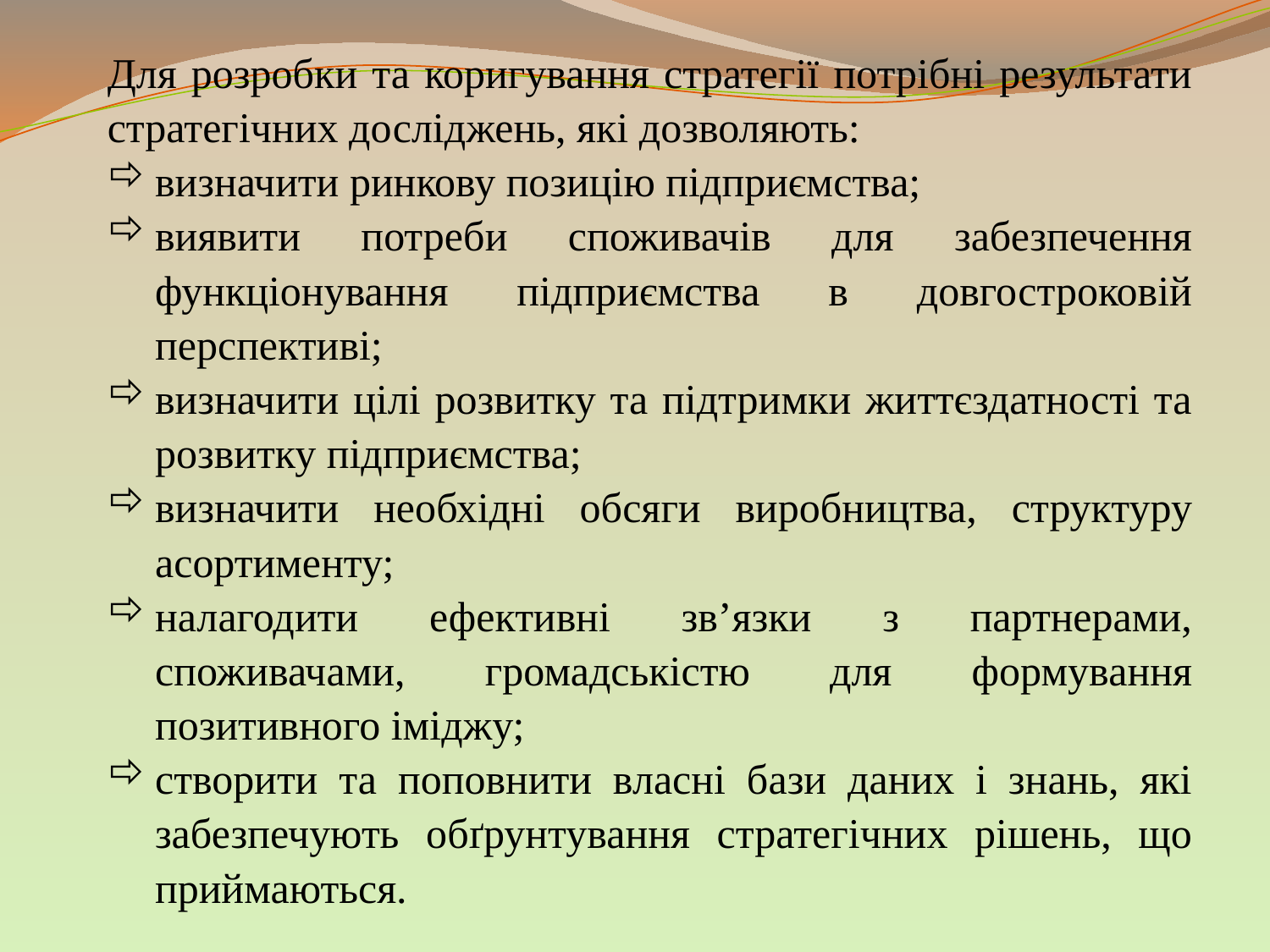

Для розробки та коригування стратегії потрібні результати стратегічних досліджень, які дозволяють:
визначити ринкову позицію підприємства;
виявити потреби споживачів для забезпечення функціонування підприємства в довгостроковій перспективі;
визначити цілі розвитку та підтримки життєздатності та розвитку підприємства;
визначити необхідні обсяги виробництва, структуру асортименту;
налагодити ефективні зв’язки з партнерами, споживачами, громадськістю для формування позитивного іміджу;
створити та поповнити власні бази даних і знань, які забезпечують обґрунтування стратегічних рішень, що приймаються.